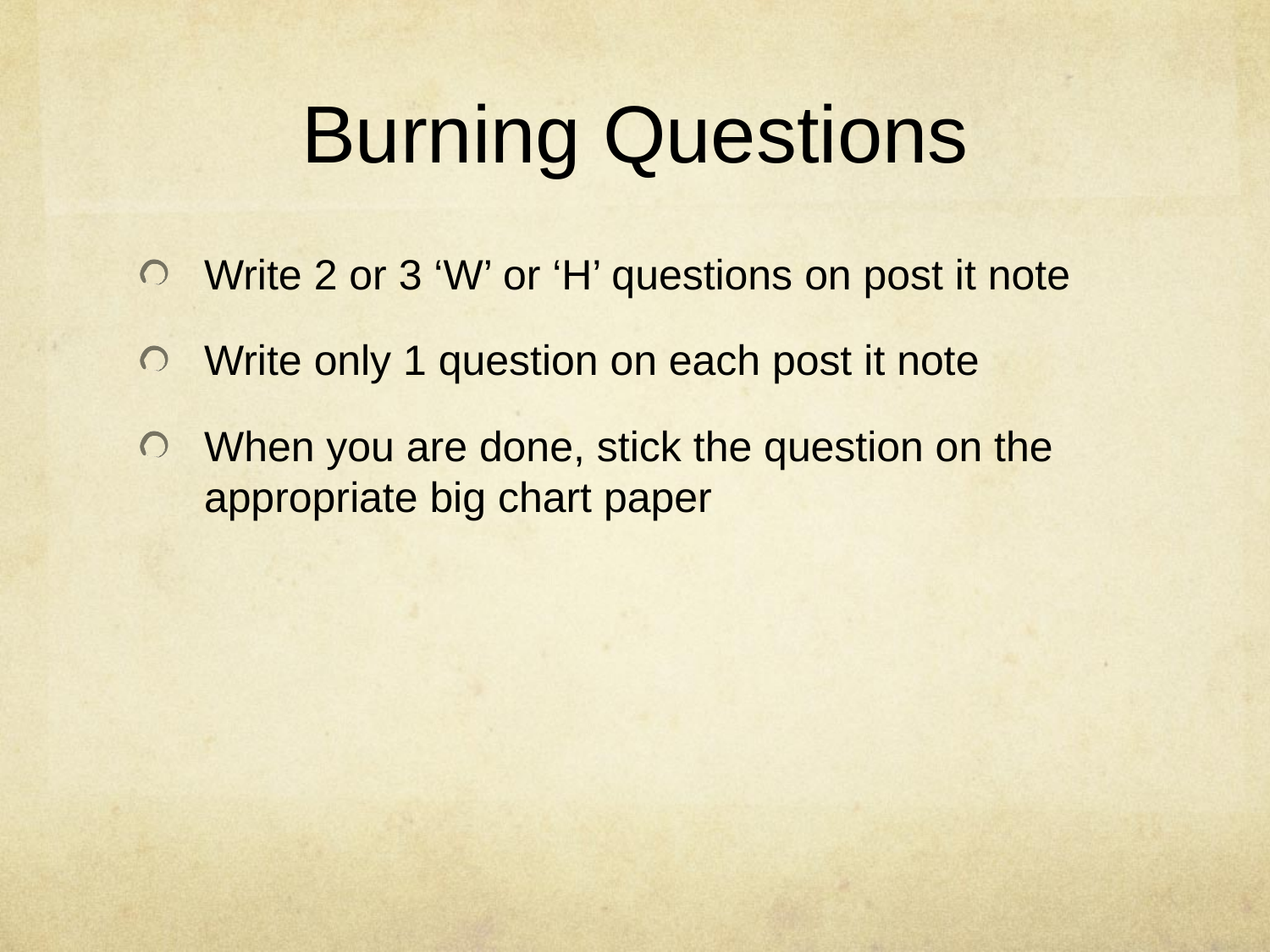

# Burning Questions
Write 2 or 3 ‘W’ or ‘H’ questions on post it note
Write only 1 question on each post it note
When you are done, stick the question on the appropriate big chart paper